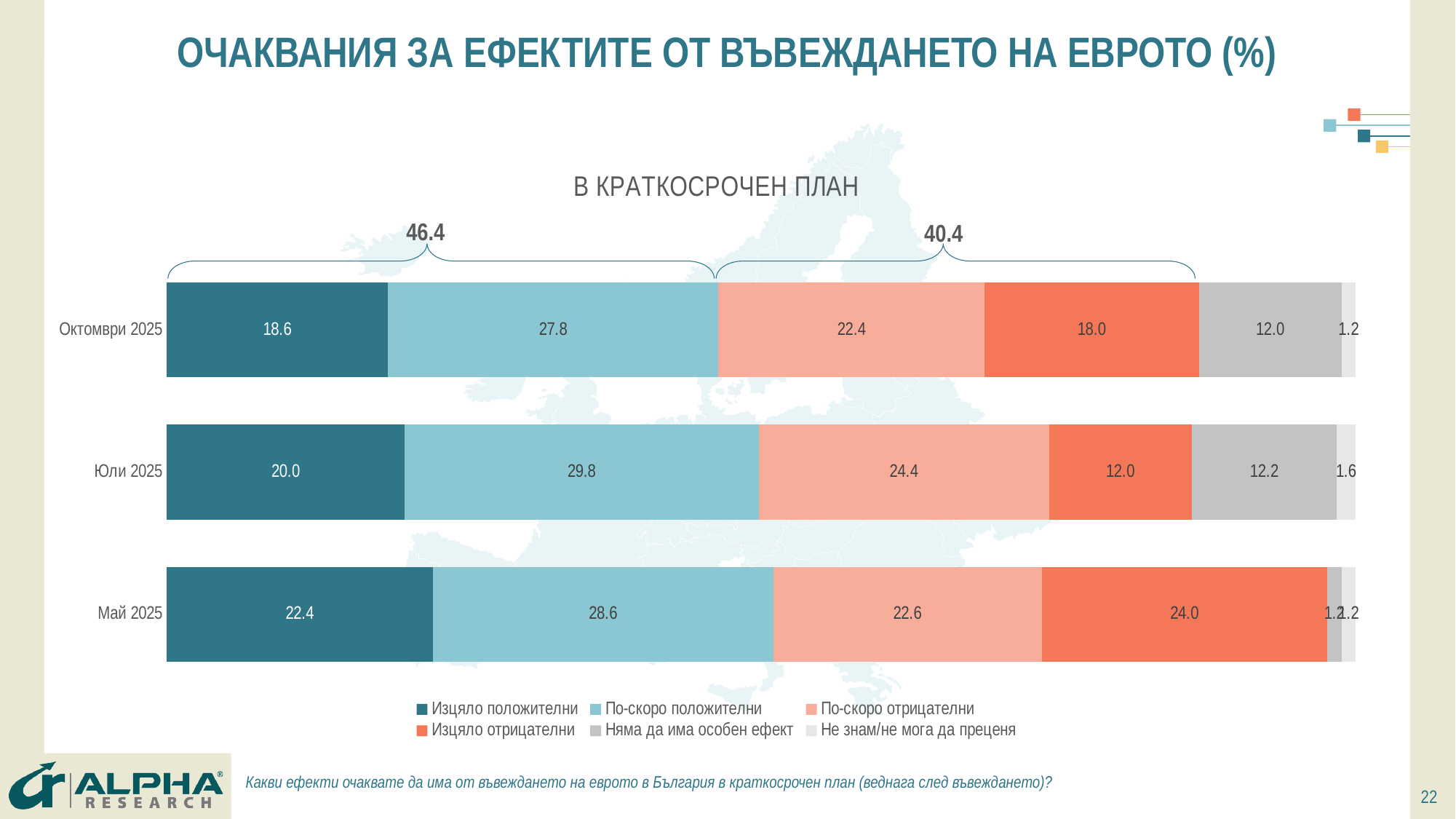

# ОЧАКВАНИЯ ЗА ЕФЕКТИТЕ ОТ ВЪВЕЖДАНЕТО НА ЕВРОТО (%)

### Chart: В КРАТКОСРОЧЕН ПЛАН

| Category | Изцяло положителни | По-скоро положителни | По-скоро отрицателни | Изцяло отрицателни | Няма да има особен ефект | Не знам/не мога да преценя |
|---|---|---|---|---|---|---|
| Май 2025 | 22.4 | 28.6 | 22.6 | 24.0 | 1.2 | 1.2 |
| Юли 2025 | 20.0 | 29.8 | 24.4 | 12.0 | 12.2 | 1.6 |
| Октомври 2025 | 18.6 | 27.800000000000004 | 22.400000000000002 | 18.0 | 12.0 | 1.2 |
46.4
40.4
Какви ефекти очаквате да има от въвеждането на еврото в България в краткосрочен план (веднага след въвеждането)?
22